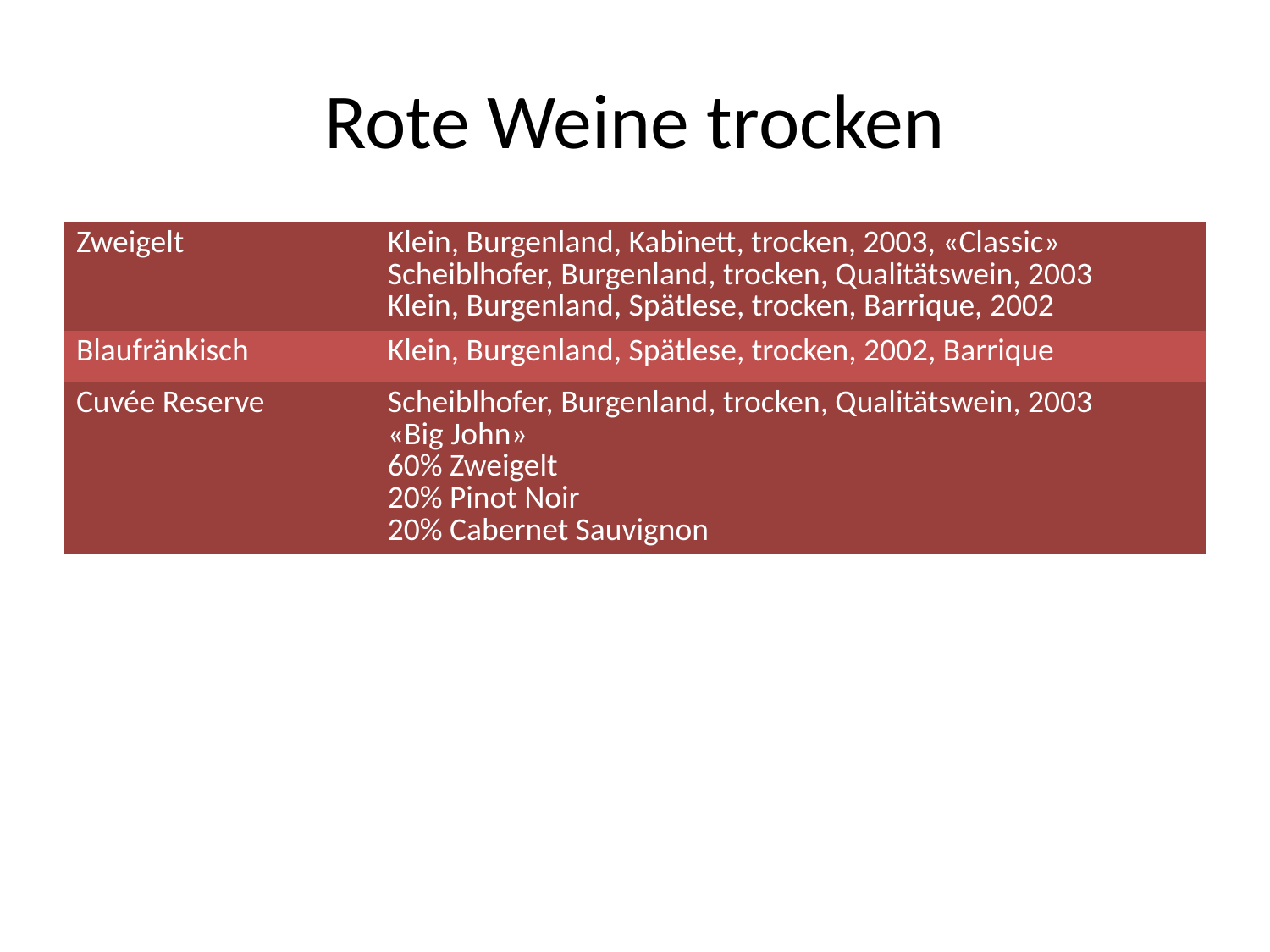

# Rote Weine trocken
| Zweigelt | Klein, Burgenland, Kabinett, trocken, 2003, «Classic» Scheiblhofer, Burgenland, trocken, Qualitätswein, 2003 Klein, Burgenland, Spätlese, trocken, Barrique, 2002 |
| --- | --- |
| Blaufränkisch | Klein, Burgenland, Spätlese, trocken, 2002, Barrique |
| Cuvée Reserve | Scheiblhofer, Burgenland, trocken, Qualitätswein, 2003 «Big John» 60% Zweigelt 20% Pinot Noir 20% Cabernet Sauvignon |